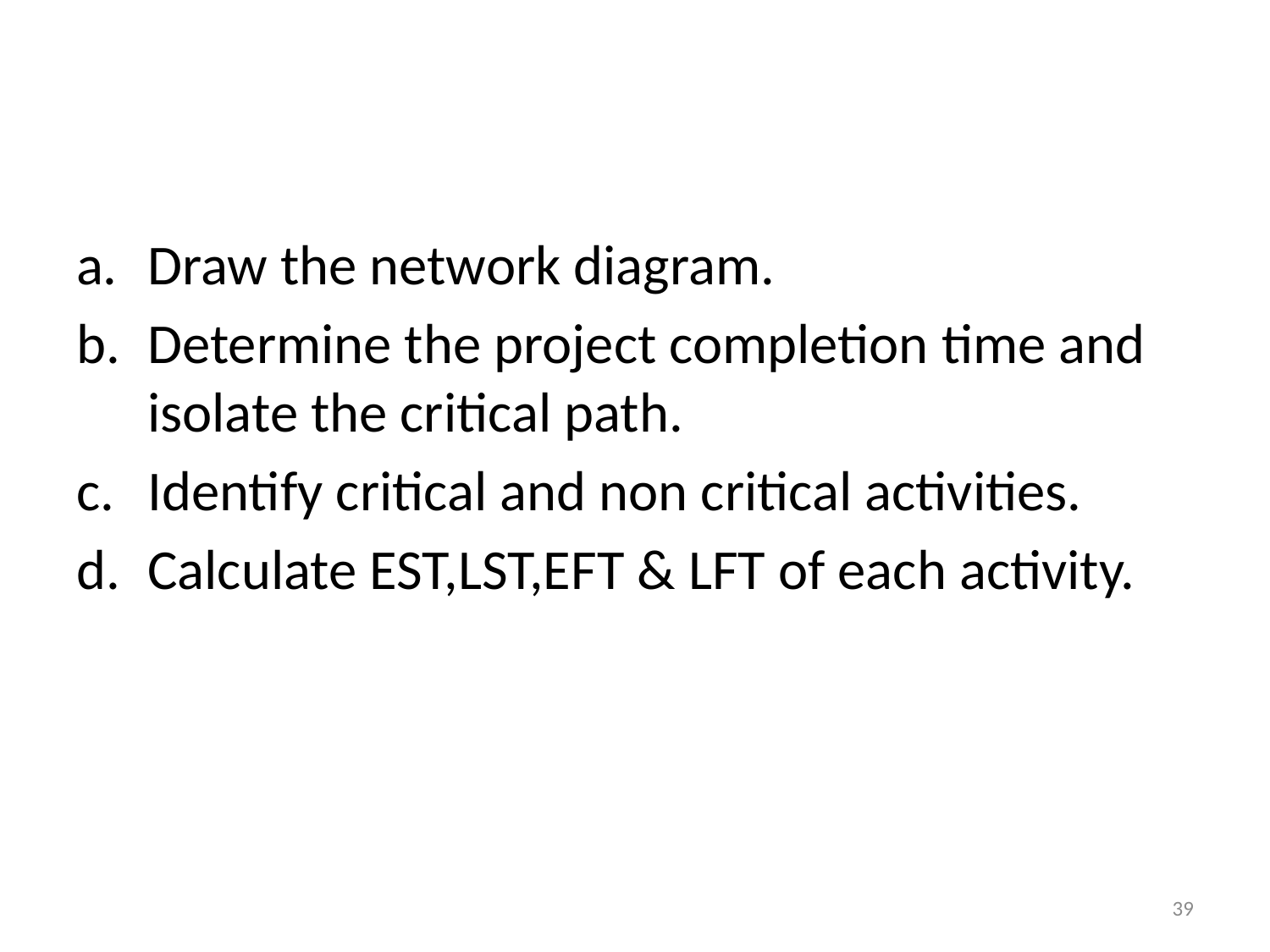

Draw the network diagram.
Determine the project completion time and isolate the critical path.
Identify critical and non critical activities.
Calculate EST,LST,EFT & LFT of each activity.

39